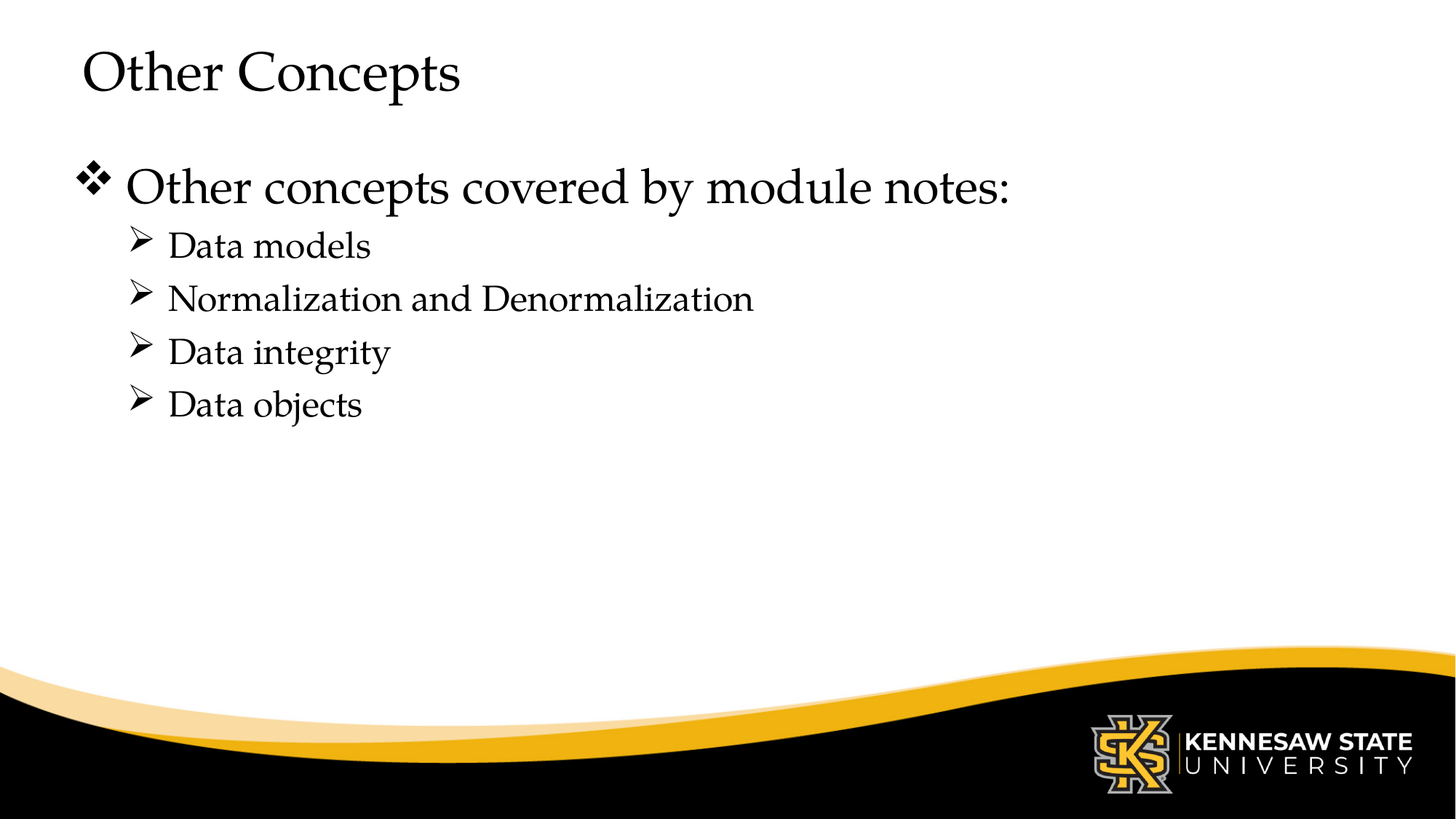

# Other Concepts
Other concepts covered by module notes:
Data models
Normalization and Denormalization
Data integrity
Data objects